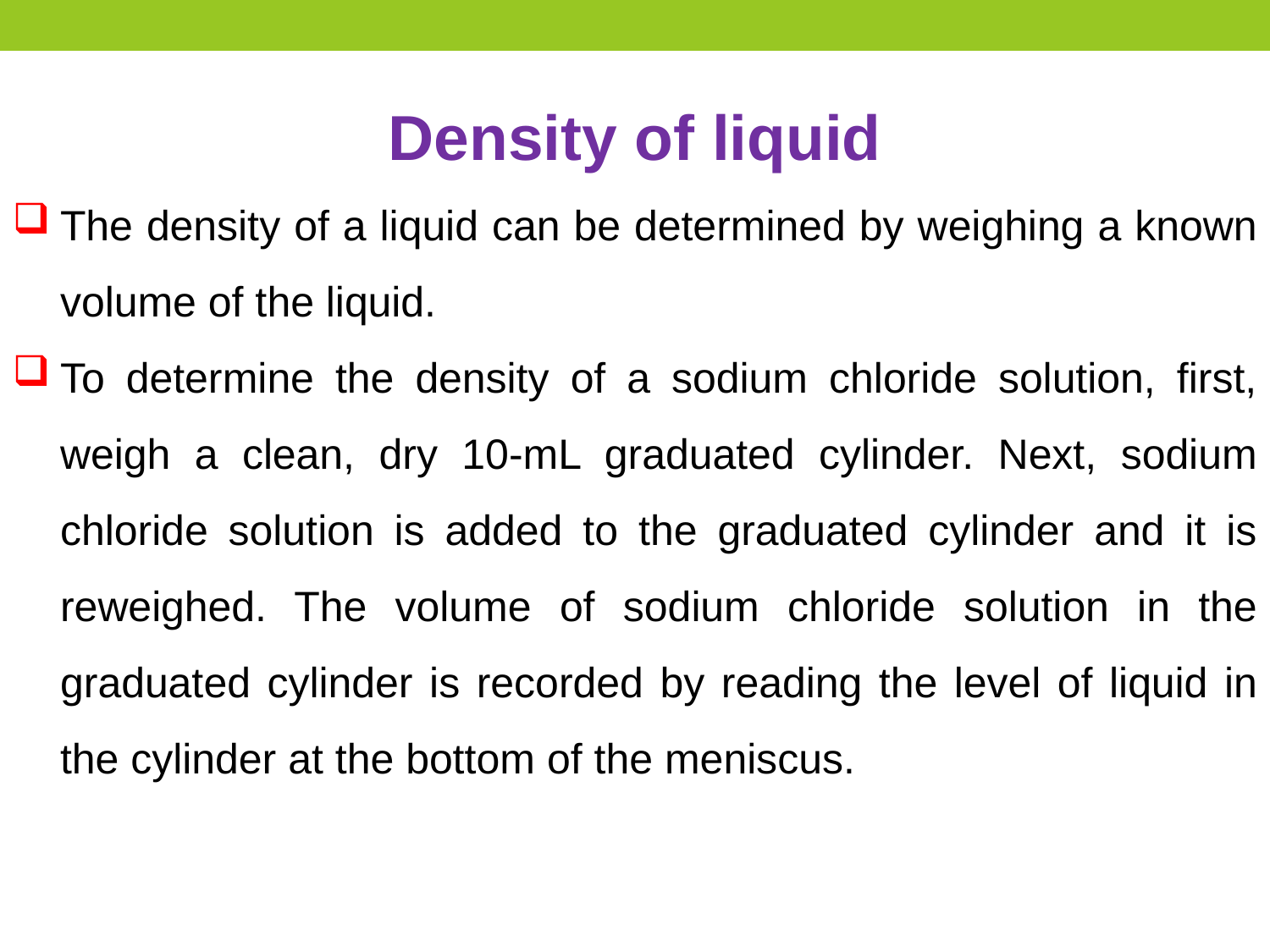

Density of liquid
The density of a liquid can be determined by weighing a known volume of the liquid.
To determine the density of a sodium chloride solution, first, weigh a clean, dry 10-mL graduated cylinder. Next, sodium chloride solution is added to the graduated cylinder and it is reweighed. The volume of sodium chloride solution in the graduated cylinder is recorded by reading the level of liquid in the cylinder at the bottom of the meniscus.